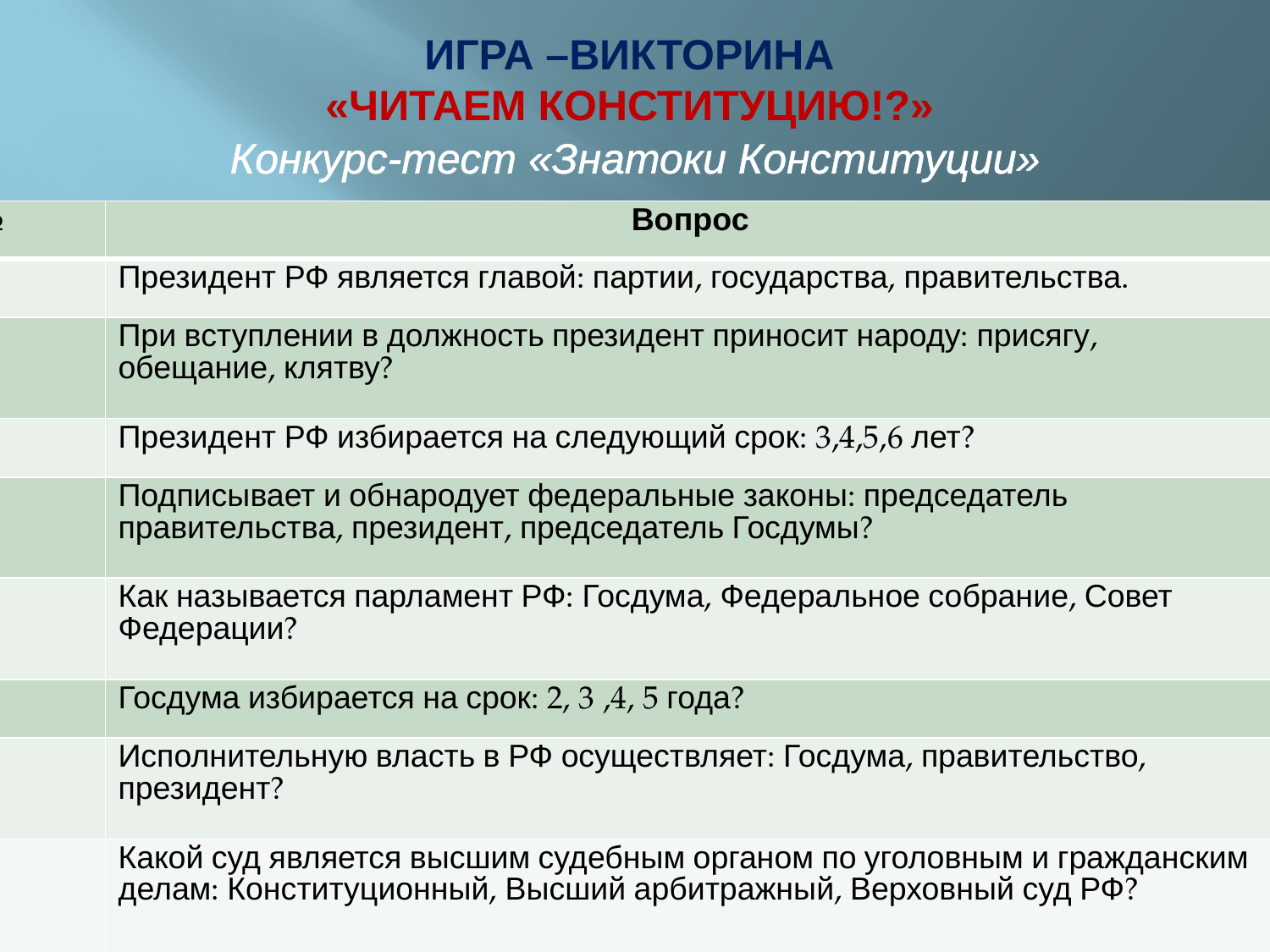

ИГРА –ВИКТОРИНА
«ЧИТАЕМ КОНСТИТУЦИЮ!?»
Конкурс-тест «Знатоки Конституции»

| № | Вопрос |  |
| --- | --- | --- |
| 1. | Президент РФ является главой: партии, государства, правительства. |  |
| 2. | При вступлении в должность президент приносит народу: присягу, обещание, клятву? |  |
| 3. | Президент РФ избирается на следующий срок: 3,4,5,6 лет? |  |
| 4. | Подписывает и обнародует федеральные законы: председатель правительства, президент, председатель Госдумы? |  |
| 5. | Как называется парламент РФ: Госдума, Федеральное собрание, Совет Федерации? |  |
| 6. | Госдума избирается на срок: 2, 3 ,4, 5 года? |  |
| 7. | Исполнительную власть в РФ осуществляет: Госдума, правительство, президент? |  |
| 8. | Какой суд является высшим судебным органом по уголовным и гражданским делам: Конституционный, Высший арбитражный, Верховный суд РФ? |  |